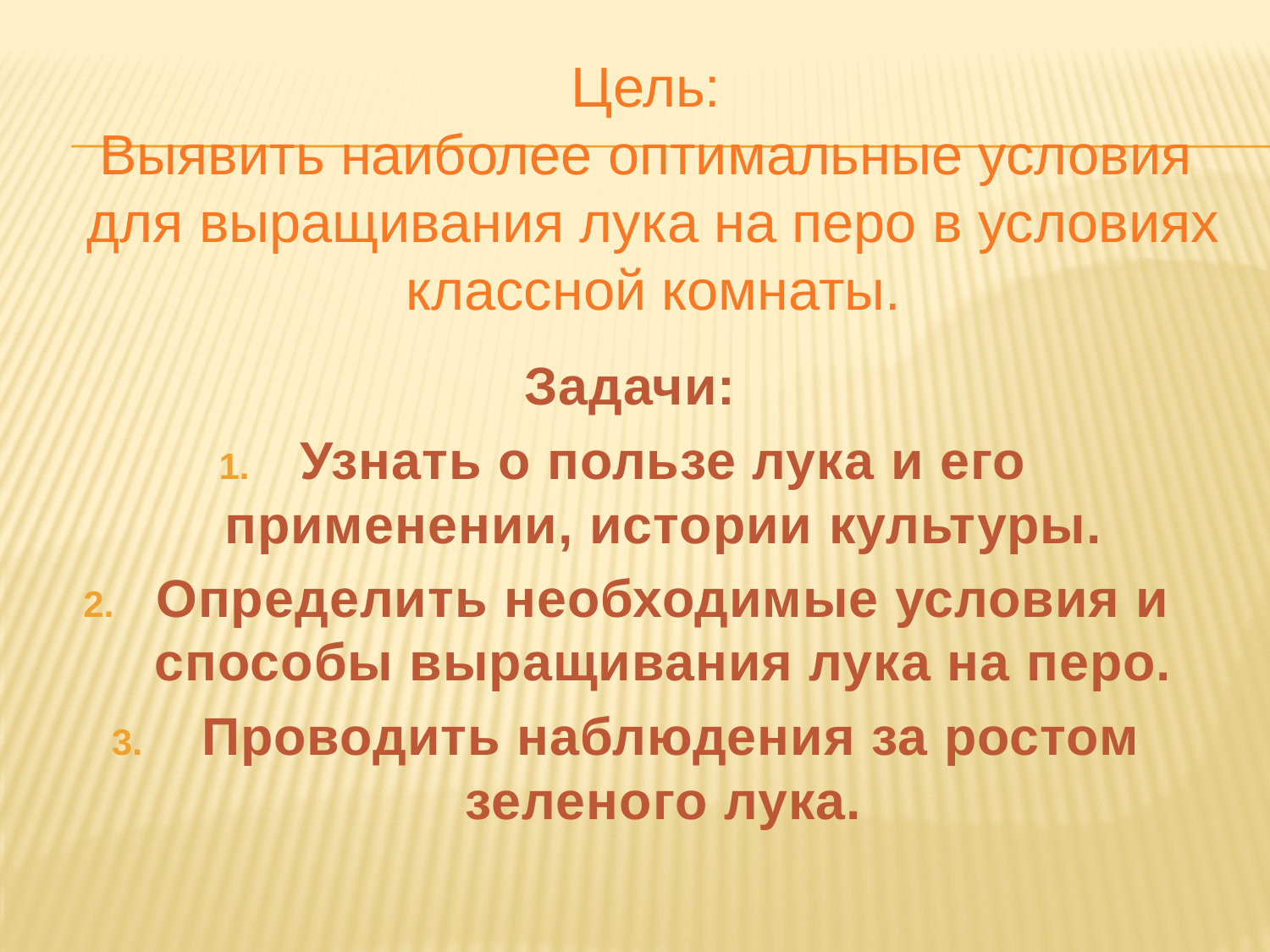

# Цель: Выявить наиболее оптимальные условия  для выращивания лука на перо в условиях классной комнаты.
Задачи:
Узнать о пользе лука и его применении, истории культуры.
Определить необходимые условия и способы выращивания лука на перо.
 Проводить наблюдения за ростом зеленого лука.